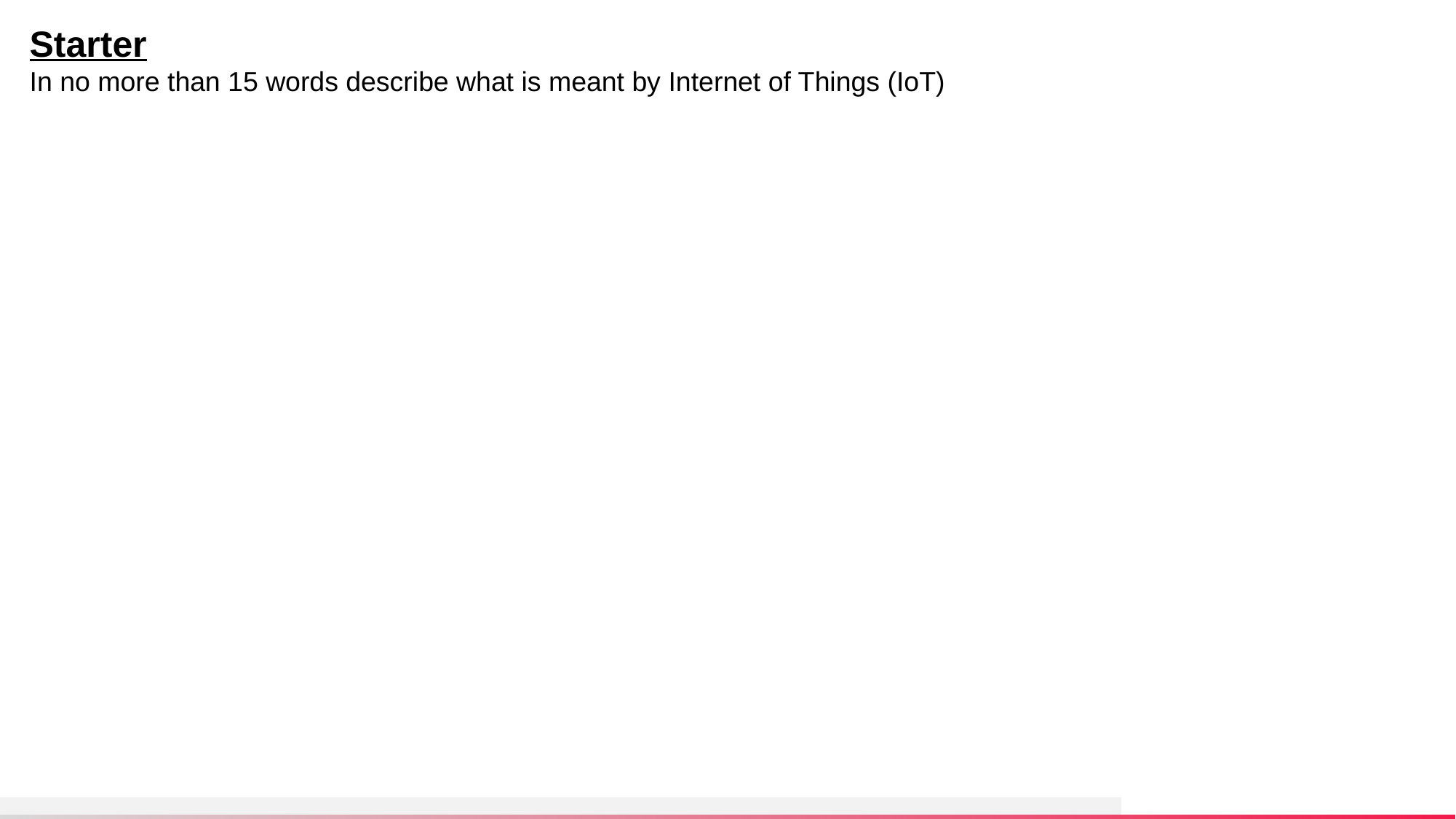

Starter
In no more than 15 words describe what is meant by Internet of Things (IoT)